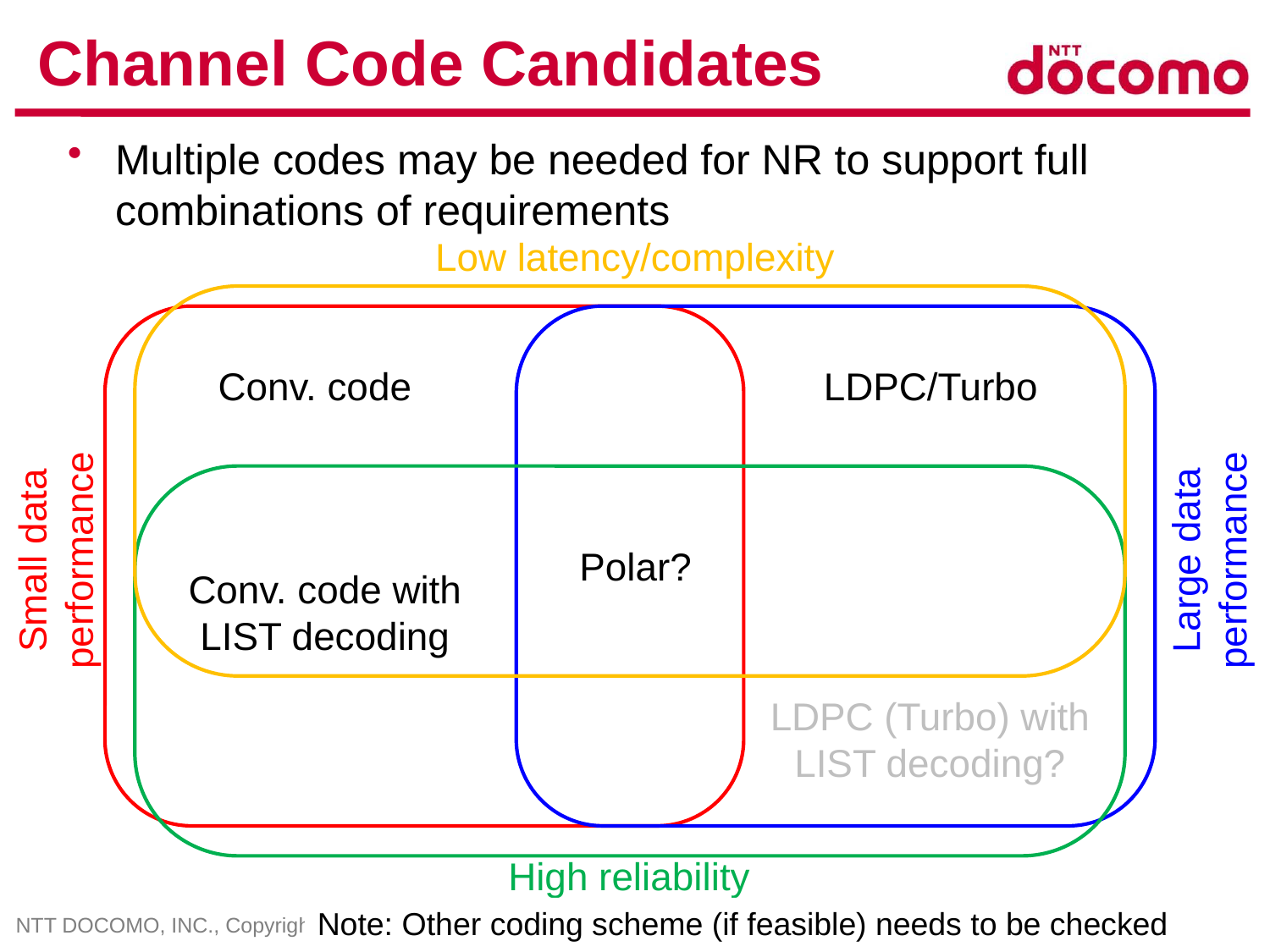

# Channel Code Candidates
Multiple codes may be needed for NR to support full combinations of requirements
Low latency/complexity

Conv. code
LDPC/Turbo

Large data
performance
Small data
performance
Polar?
Conv. code with LIST decoding
LDPC (Turbo) with LIST decoding?
High reliability
Note: Other coding scheme (if feasible) needs to be checked